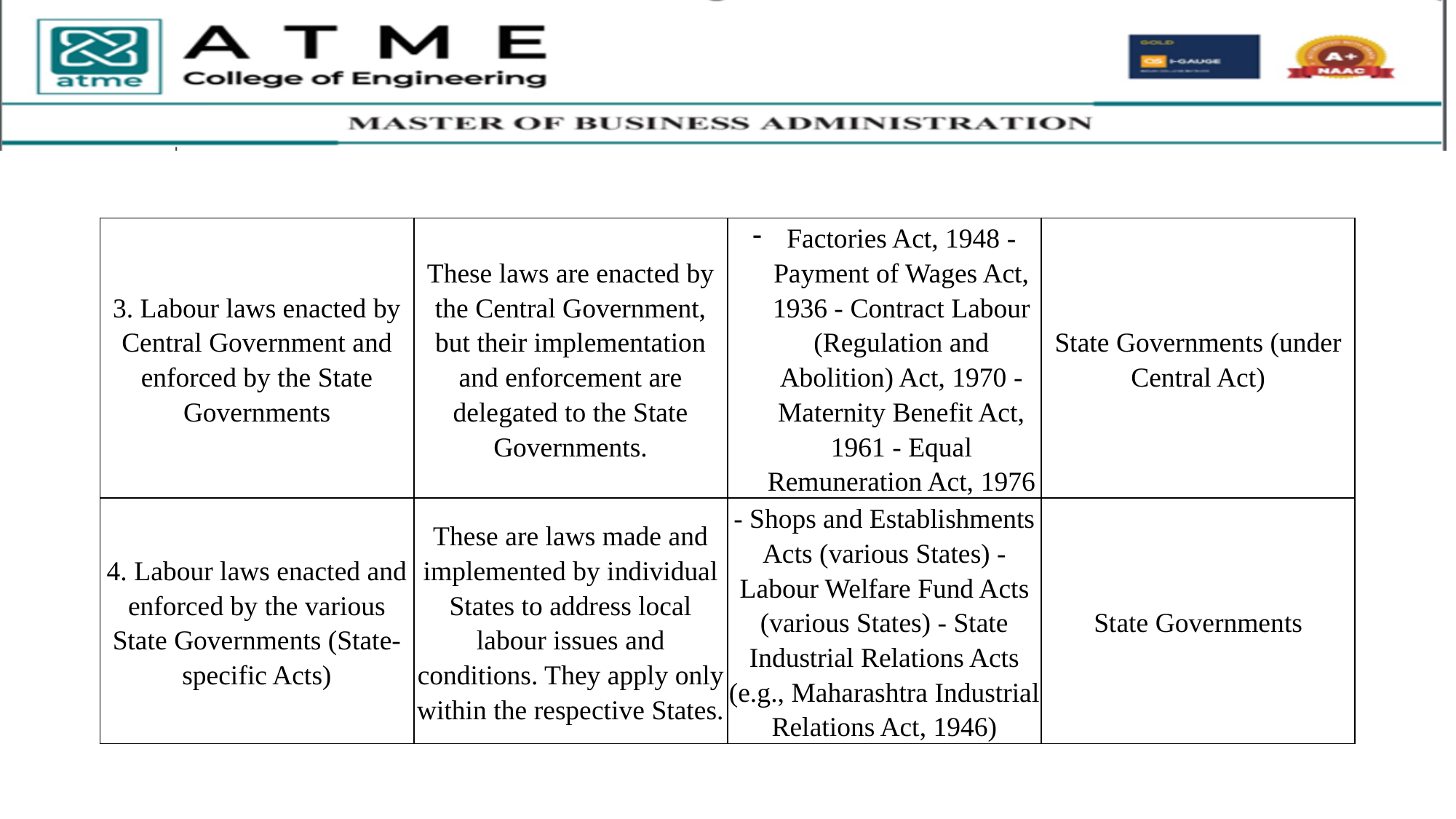

| 3. Labour laws enacted by Central Government and enforced by the State Governments | These laws are enacted by the Central Government, but their implementation and enforcement are delegated to the State Governments. | Factories Act, 1948 - Payment of Wages Act, 1936 - Contract Labour (Regulation and Abolition) Act, 1970 - Maternity Benefit Act, 1961 - Equal Remuneration Act, 1976 | State Governments (under Central Act) |
| --- | --- | --- | --- |
| 4. Labour laws enacted and enforced by the various State Governments (State-specific Acts) | These are laws made and implemented by individual States to address local labour issues and conditions. They apply only within the respective States. | - Shops and Establishments Acts (various States) - Labour Welfare Fund Acts (various States) - State Industrial Relations Acts (e.g., Maharashtra Industrial Relations Act, 1946) | State Governments |